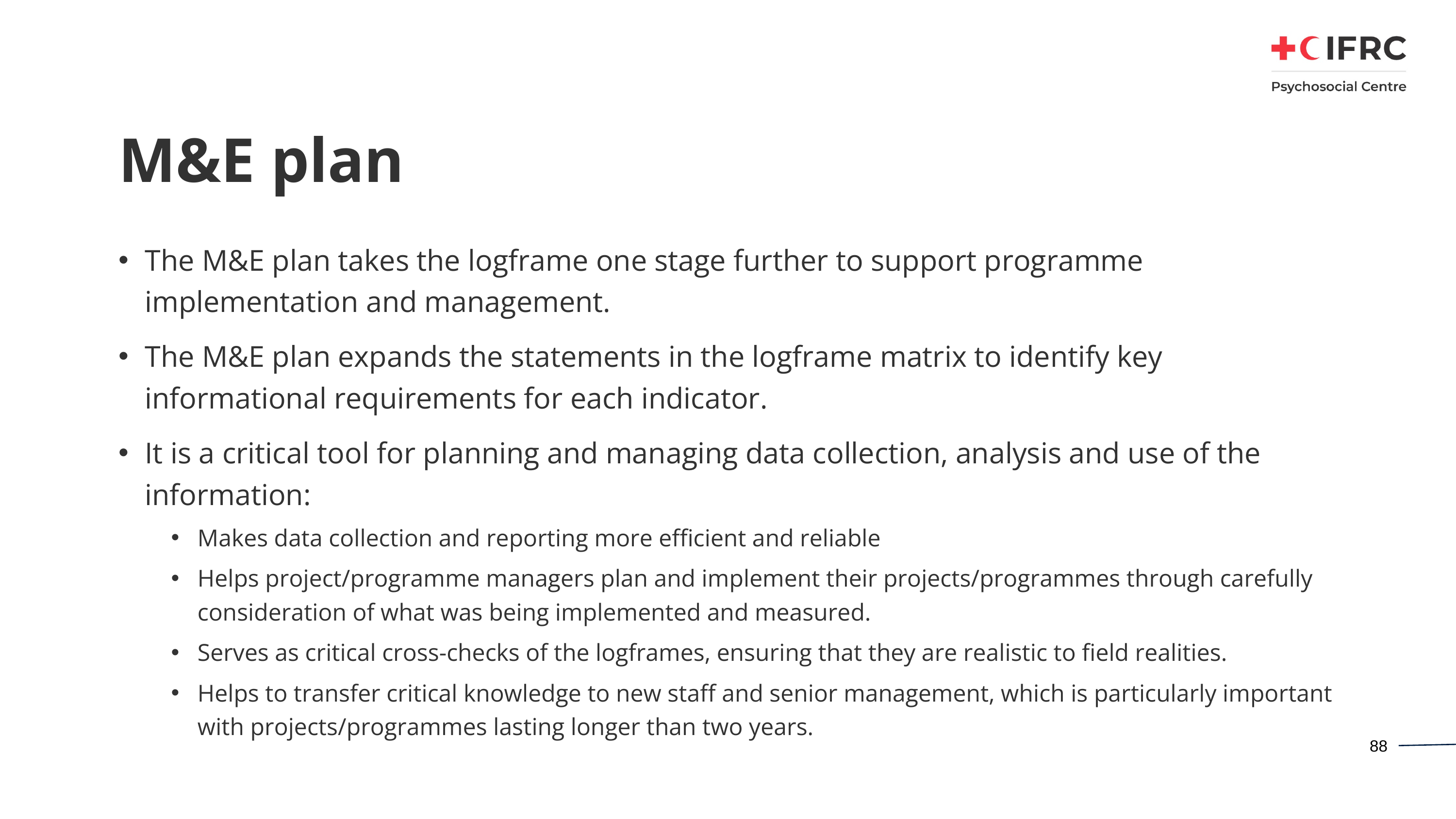

# M&E plan
The M&E plan takes the logframe one stage further to support programme implementation and management.
The M&E plan expands the statements in the logframe matrix to identify key informational requirements for each indicator.
It is a critical tool for planning and managing data collection, analysis and use of the information:
Makes data collection and reporting more efficient and reliable
Helps project/programme managers plan and implement their projects/programmes through carefully consideration of what was being implemented and measured.
Serves as critical cross-checks of the logframes, ensuring that they are realistic to field realities.
Helps to transfer critical knowledge to new staff and senior management, which is particularly important with projects/programmes lasting longer than two years.